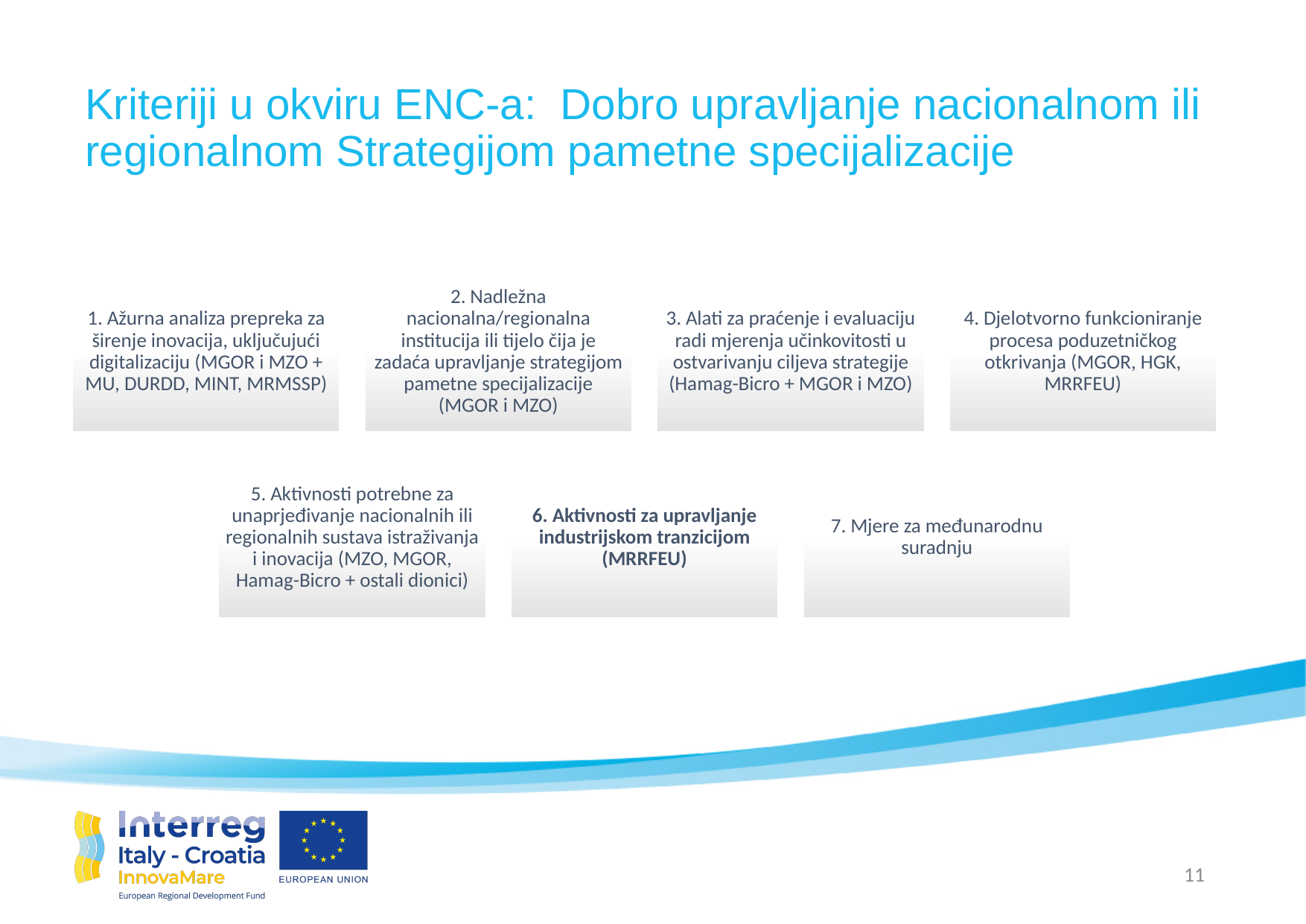

# Kriteriji u okviru ENC-a:  Dobro upravljanje nacionalnom ili regionalnom Strategijom pametne specijalizacije
1. Ažurna analiza prepreka za širenje inovacija, uključujući digitalizaciju (MGOR i MZO + MU, DURDD, MINT, MRMSSP)
2. Nadležna nacionalna/regionalna institucija ili tijelo čija je zadaća upravljanje strategijom pametne specijalizacije (MGOR i MZO)
3. Alati za praćenje i evaluaciju radi mjerenja učinkovitosti u ostvarivanju ciljeva strategije (Hamag-Bicro + MGOR i MZO)
4. Djelotvorno funkcioniranje procesa poduzetničkog otkrivanja (MGOR, HGK, MRRFEU)
5. Aktivnosti potrebne za unaprjeđivanje nacionalnih ili regionalnih sustava istraživanja i inovacija (MZO, MGOR, Hamag-Bicro + ostali dionici)
6. Aktivnosti za upravljanje industrijskom tranzicijom (MRRFEU)
7. Mjere za međunarodnu suradnju
11